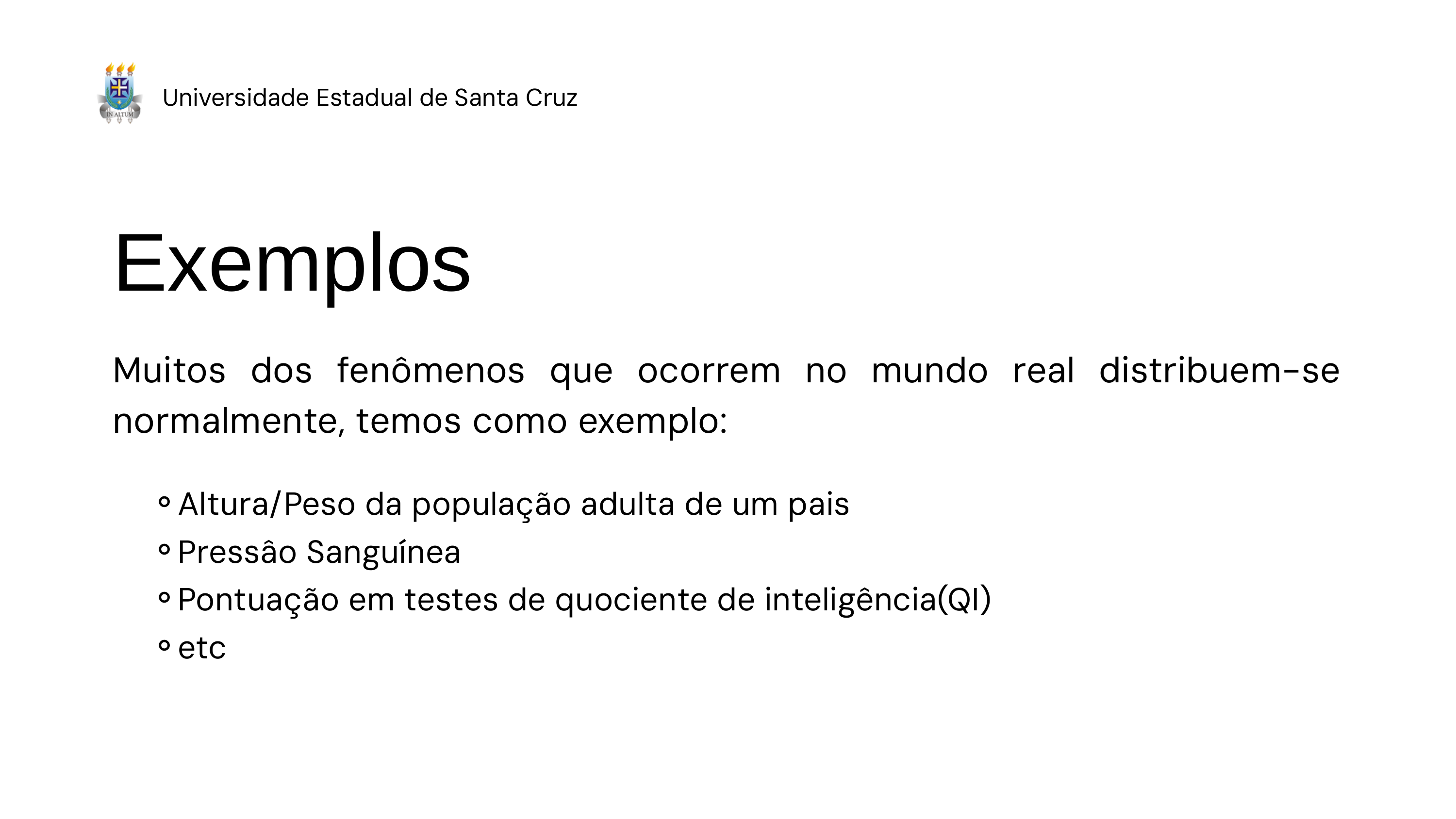

Universidade Estadual de Santa Cruz
Exemplos
Muitos dos fenômenos que ocorrem no mundo real distribuem-se normalmente, temos como exemplo:
Altura/Peso da população adulta de um pais
Pressâo Sanguínea
Pontuação em testes de quociente de inteligência(QI)
etc